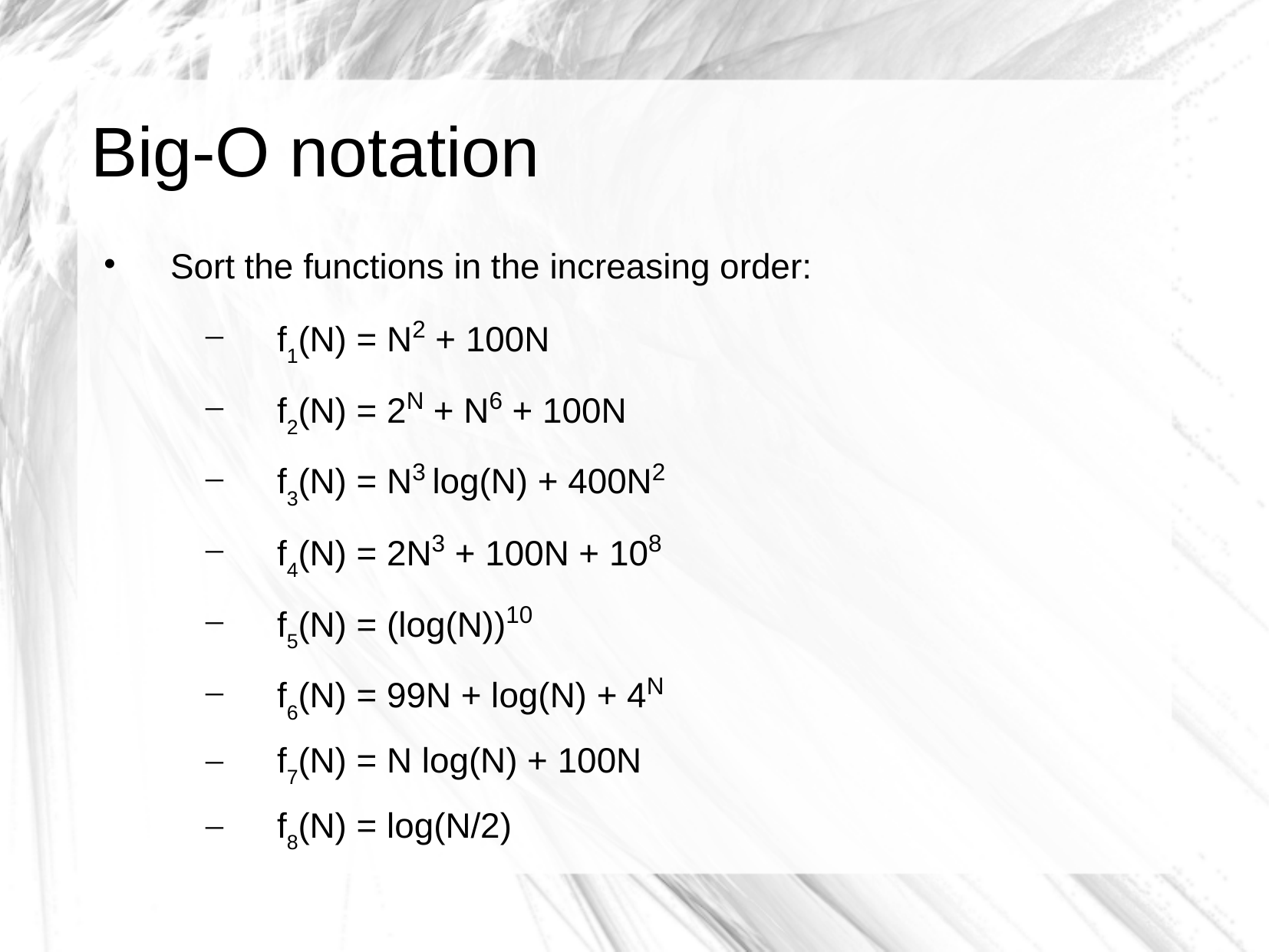

# Big-O notation
Sort the functions in the increasing order:
f1(N) = N2 + 100N
f2(N) = 2N + N6 + 100N
f3(N) = N3 log(N) + 400N2
f4(N) = 2N3 + 100N + 108
f5(N) = (log(N))10
f6(N) = 99N + log(N) + 4N
f7(N) = N log(N) + 100N
f8(N) = log(N/2)